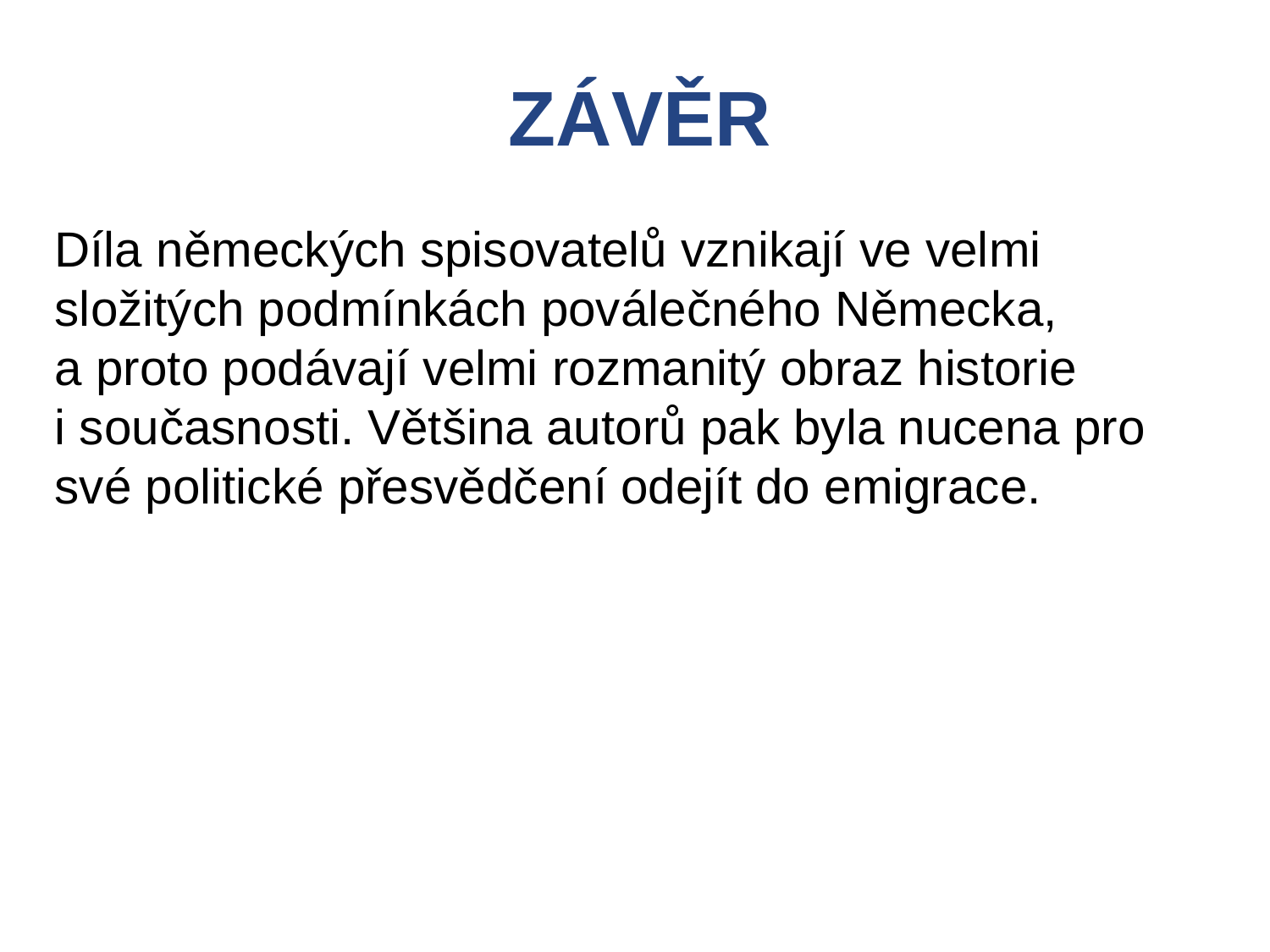

ZÁVĚR
Díla německých spisovatelů vznikají ve velmi složitých podmínkách poválečného Německa,
a proto podávají velmi rozmanitý obraz historie
i současnosti. Většina autorů pak byla nucena pro své politické přesvědčení odejít do emigrace.